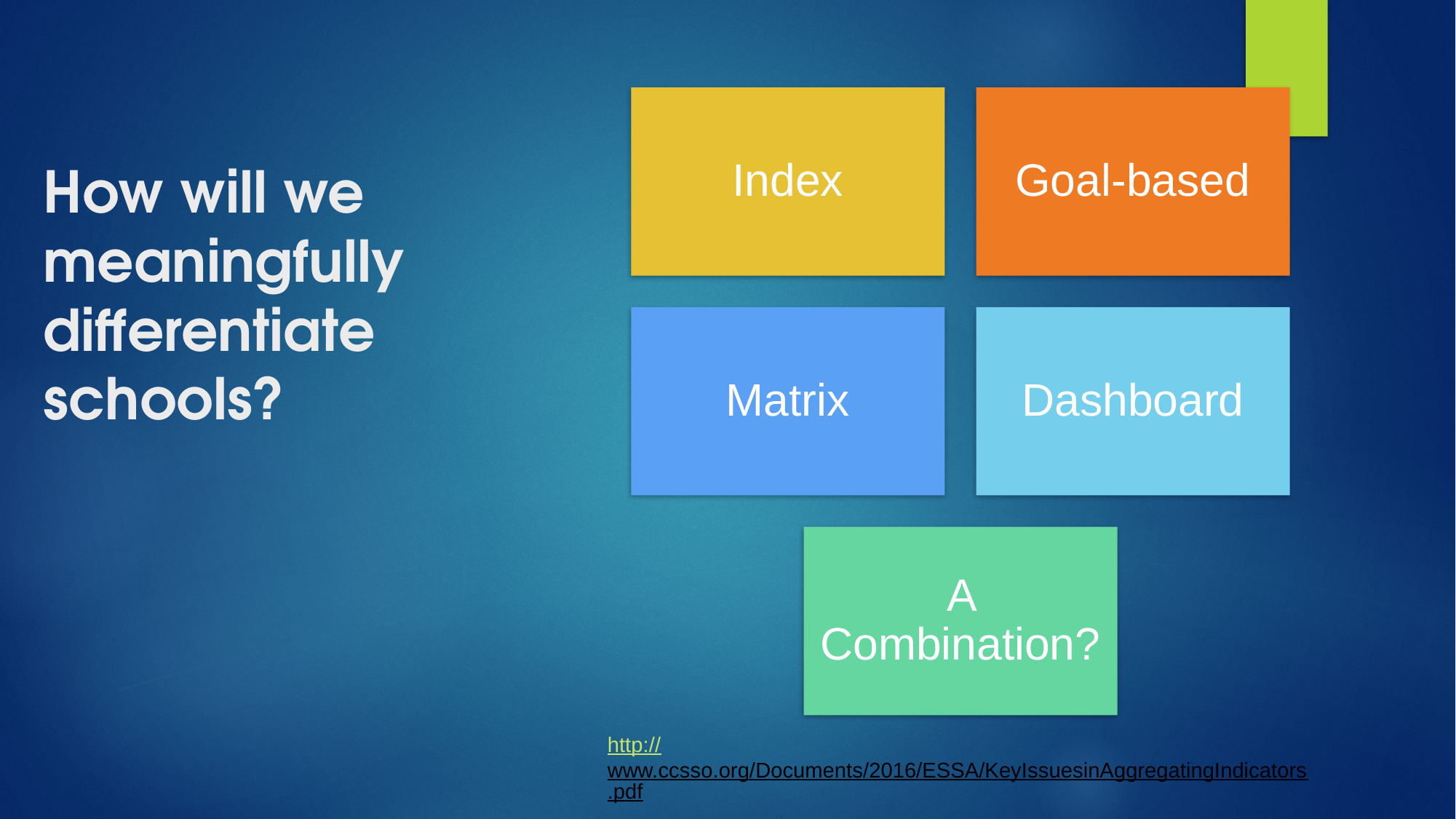

Index
Goal-based
Matrix
Dashboard
A Combination?
# How will we meaningfully differentiate schools?
http://www.ccsso.org/Documents/2016/ESSA/KeyIssuesinAggregatingIndicators.pdf